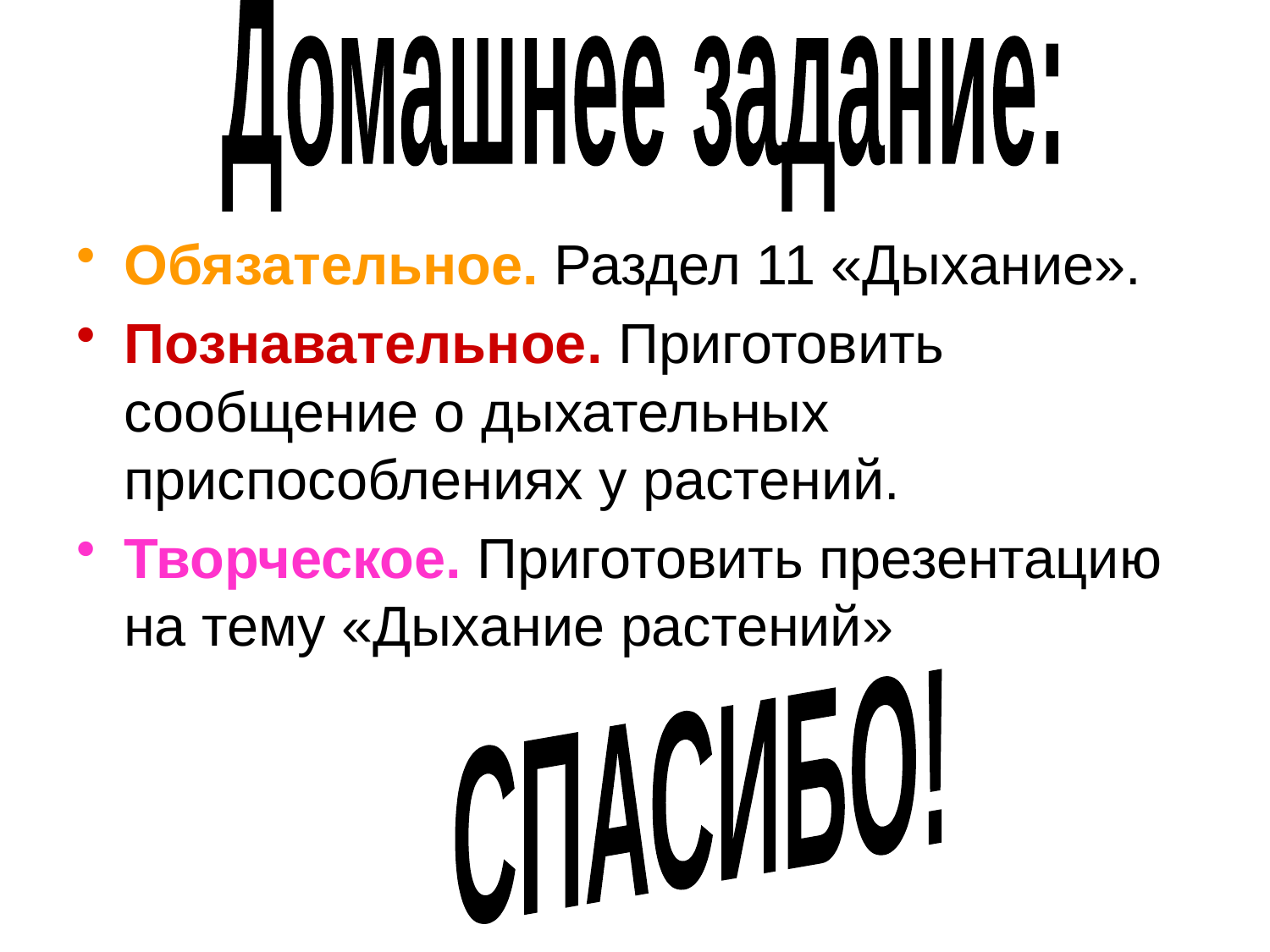

Домашнее задание:
Обязательное. Раздел 11 «Дыхание».
Познавательное. Приготовить сообщение о дыхательных приспособлениях у растений.
Творческое. Приготовить презентацию на тему «Дыхание растений»
СПАСИБО!